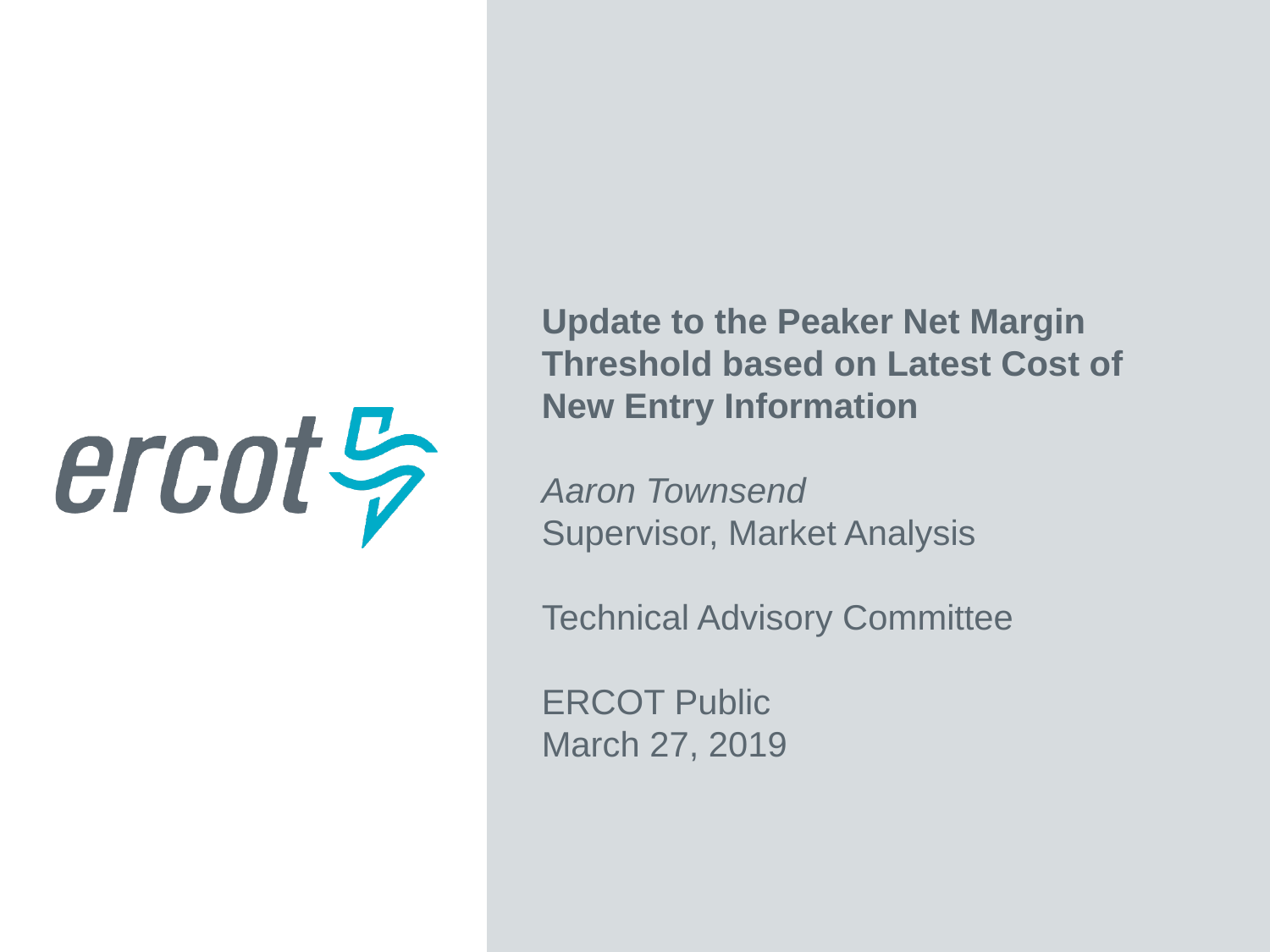

Update to the Peaker Net Margin Threshold based on Latest Cost of New Entry Information

Aaron Townsend
Supervisor, Market Analysis

Technical Advisory Committee

ERCOT Public
March 27, 2019